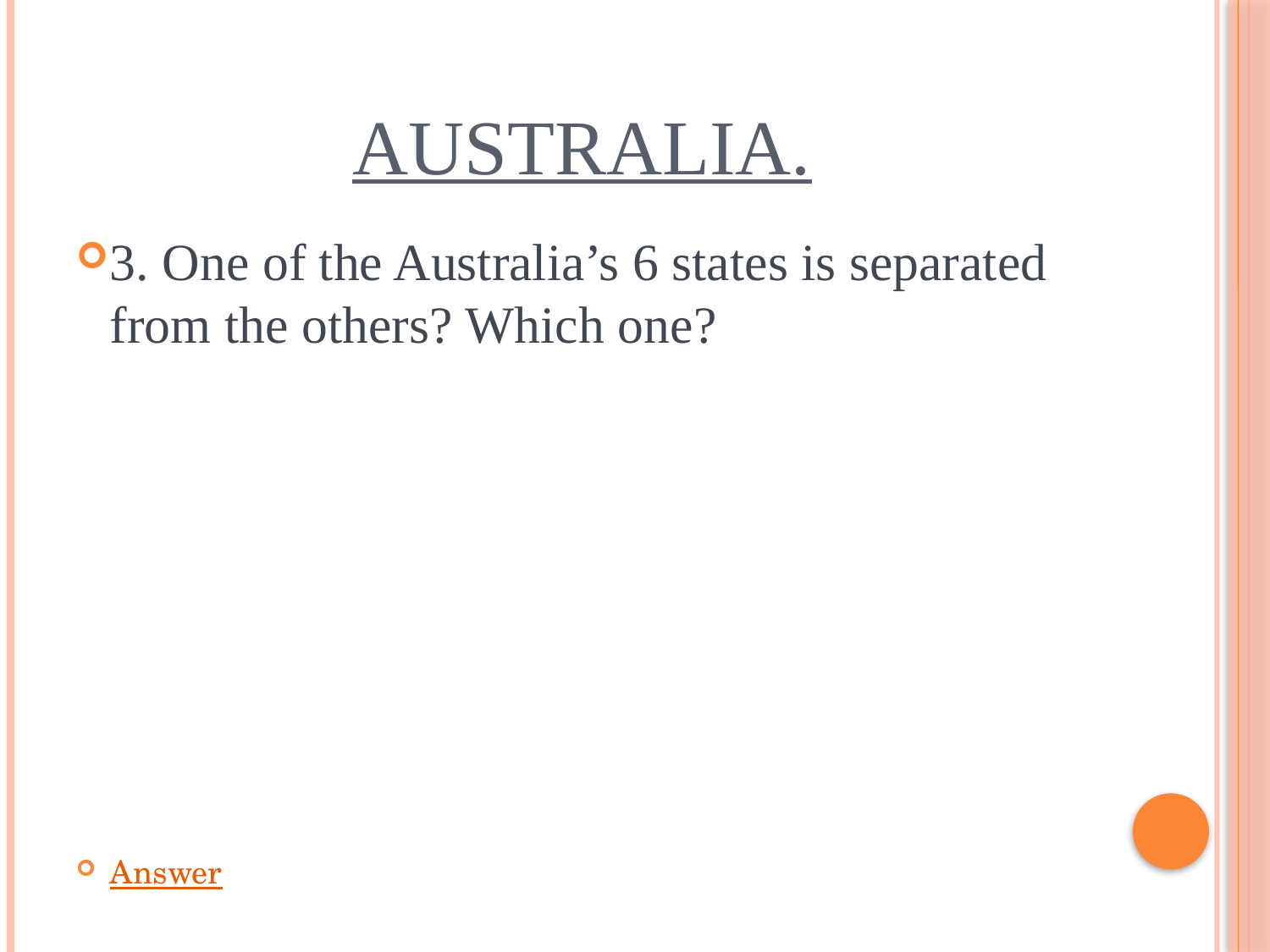

# Australia.
3. One of the Australia’s 6 states is separated from the others? Which one?

Answer